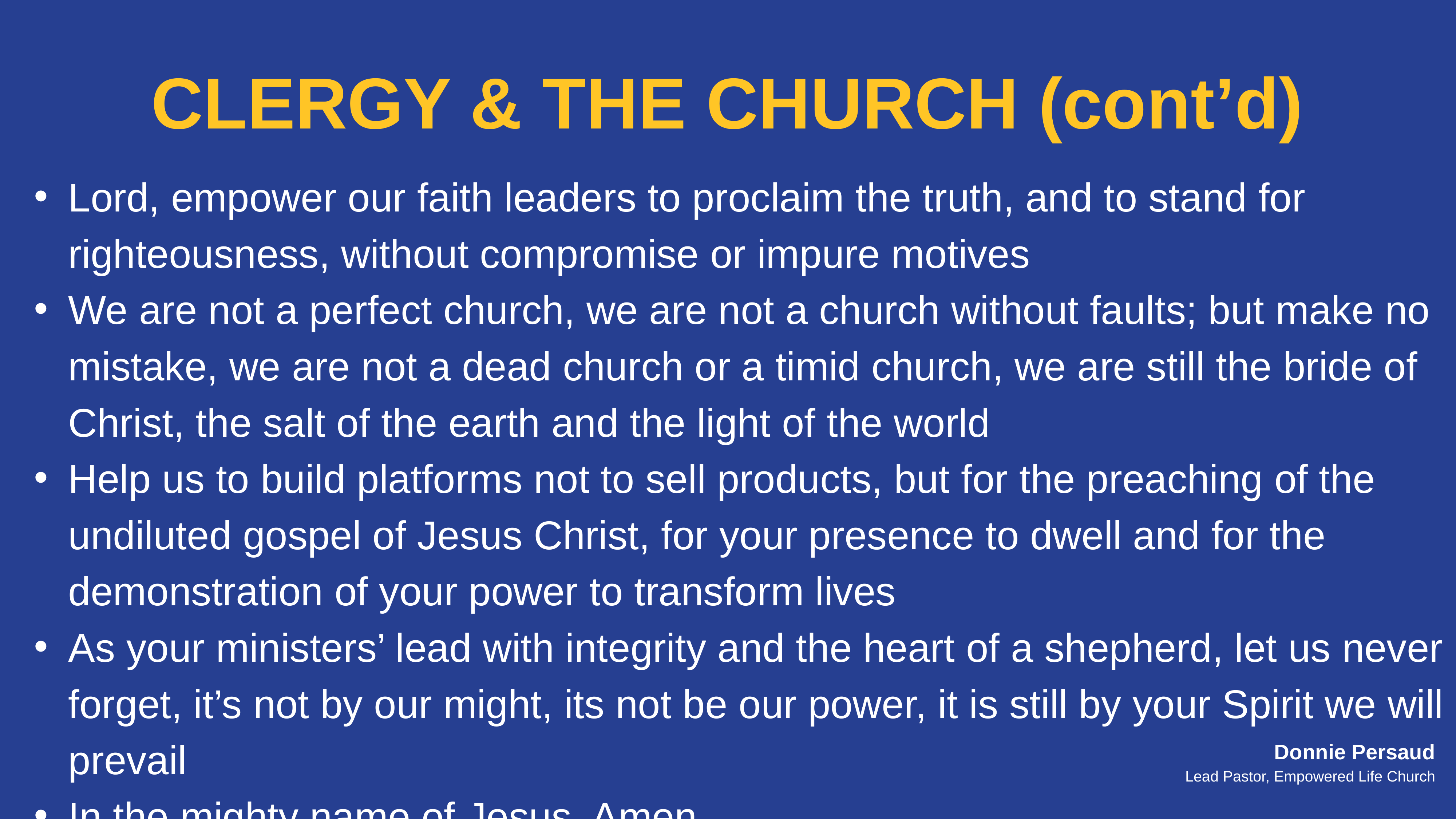

CLERGY & THE CHURCH (cont’d)
Lord, empower our faith leaders to proclaim the truth, and to stand for righteousness, without compromise or impure motives
We are not a perfect church, we are not a church without faults; but make no  mistake, we are not a dead church or a timid church, we are still the bride of Christ, the salt of the earth and the light of the world
Help us to build platforms not to sell products, but for the preaching of the undiluted gospel of Jesus Christ, for your presence to dwell and for the demonstration of your power to transform lives
As your ministers’ lead with integrity and the heart of a shepherd, let us never forget, it’s not by our might, its not be our power, it is still by your Spirit we will prevail
In the mighty name of Jesus, Amen
Donnie Persaud
Lead Pastor, Empowered Life Church